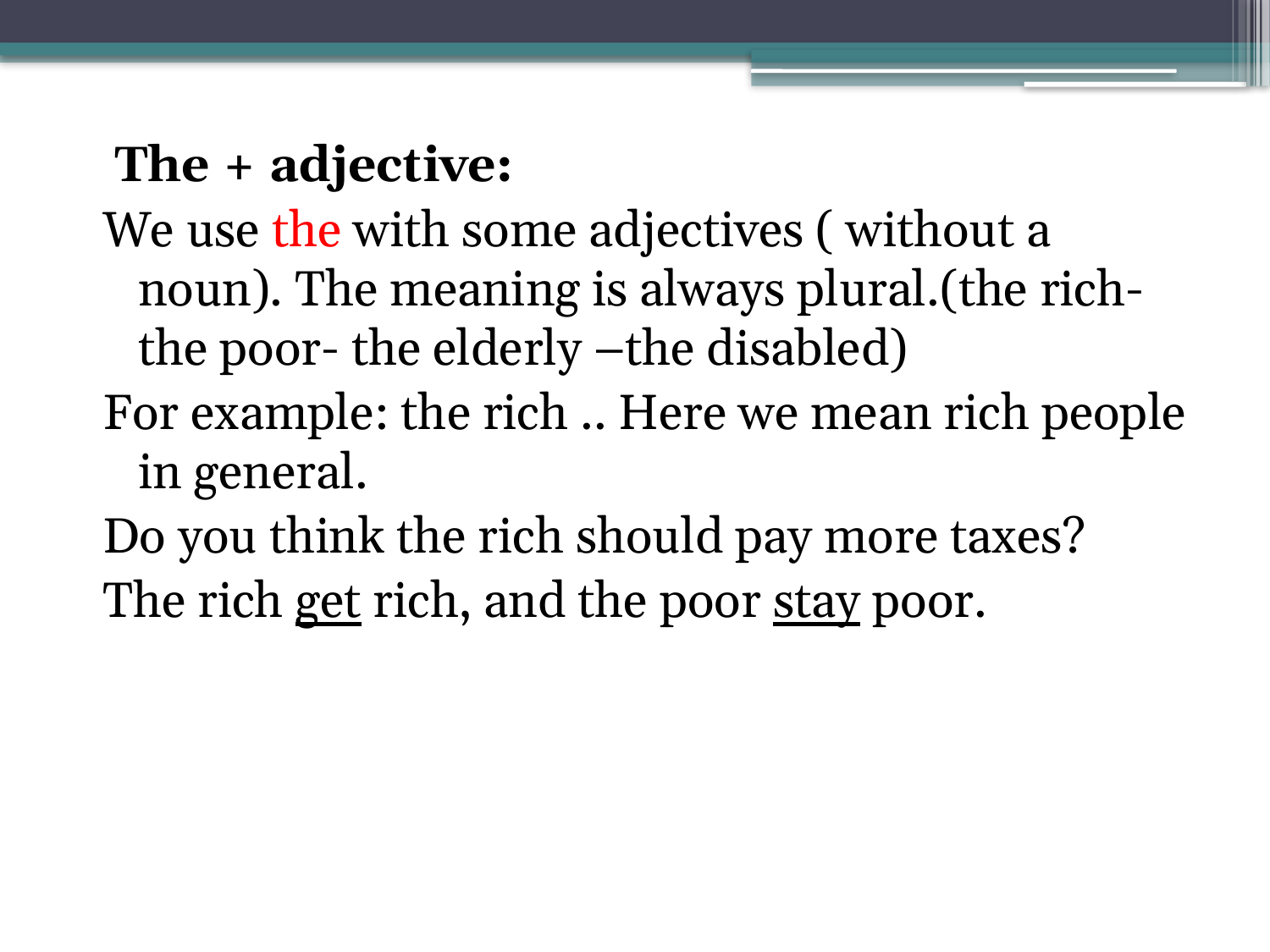

The + adjective:
We use the with some adjectives ( without a noun). The meaning is always plural.(the rich- the poor- the elderly –the disabled)
For example: the rich .. Here we mean rich people in general.
Do you think the rich should pay more taxes?
The rich get rich, and the poor stay poor.